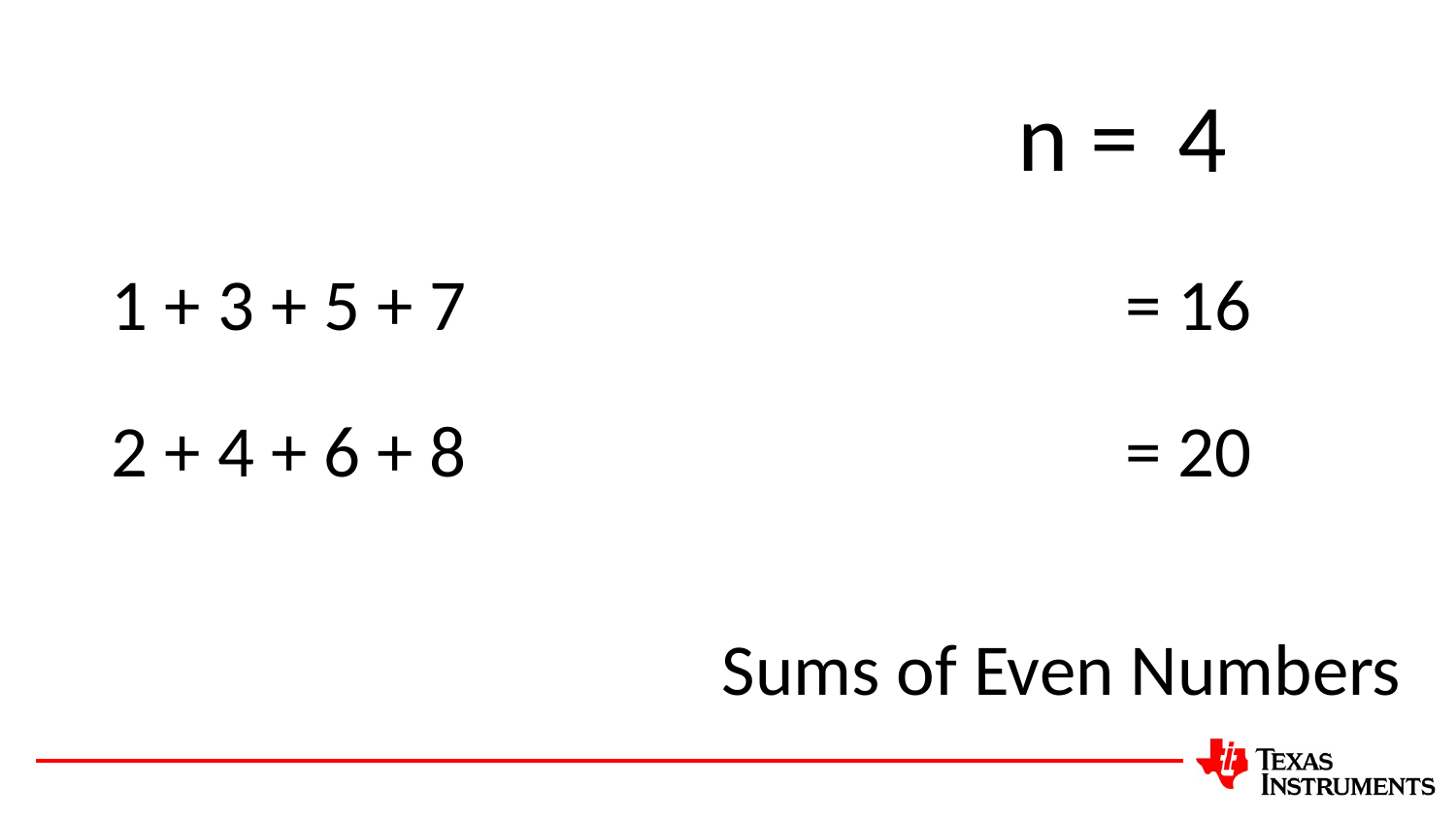

n =
4
1 + 3 + 5 + 7
 = 16
 = 20
2 + 4 + 6 + 8
Sums of Even Numbers